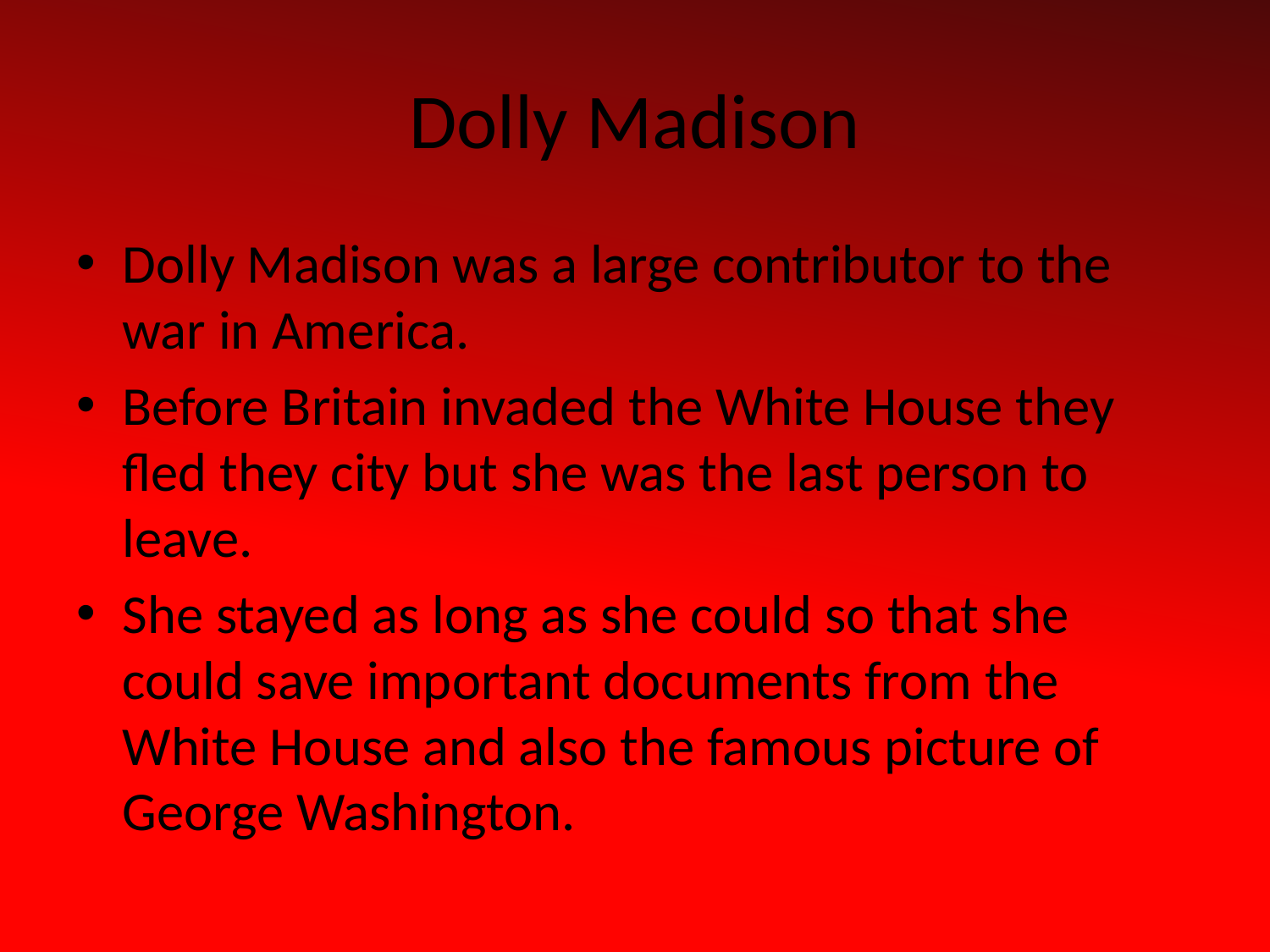

# Dolly Madison
Dolly Madison was a large contributor to the war in America.
Before Britain invaded the White House they fled they city but she was the last person to leave.
She stayed as long as she could so that she could save important documents from the White House and also the famous picture of George Washington.